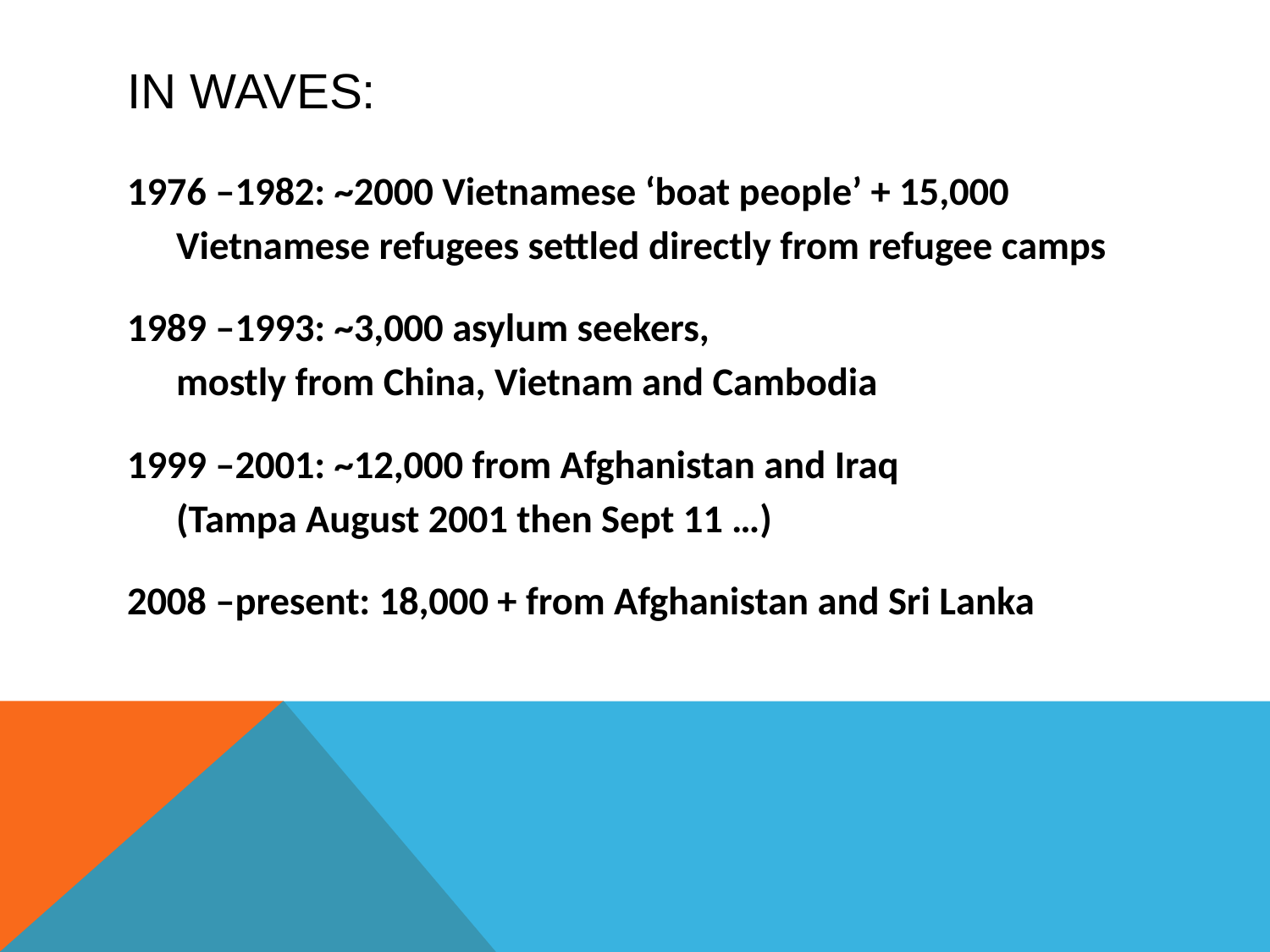

# In waves:
1976 –1982: ~2000 Vietnamese ‘boat people’ + 15,000 Vietnamese refugees settled directly from refugee camps
1989 –1993: ~3,000 asylum seekers,
mostly from China, Vietnam and Cambodia
1999 –2001: ~12,000 from Afghanistan and Iraq
(Tampa August 2001 then Sept 11 …)
2008 –present: 18,000 + from Afghanistan and Sri Lanka